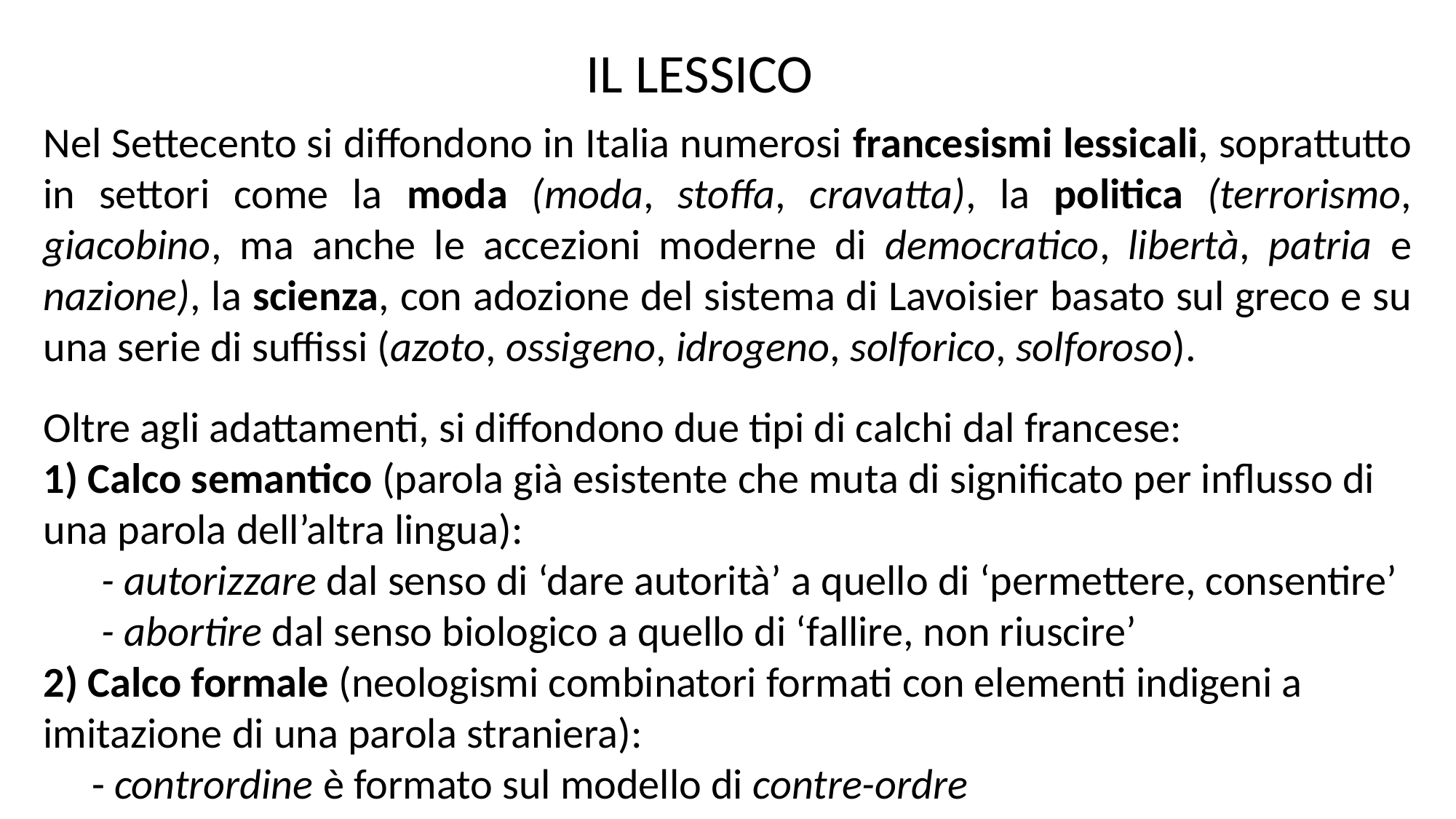

IL LESSICO
Nel Settecento si diffondono in Italia numerosi francesismi lessicali, soprattutto in settori come la moda (moda, stoffa, cravatta), la politica (terrorismo, giacobino, ma anche le accezioni moderne di democratico, libertà, patria e nazione), la scienza, con adozione del sistema di Lavoisier basato sul greco e su una serie di suffissi (azoto, ossigeno, idrogeno, solforico, solforoso).
Oltre agli adattamenti, si diffondono due tipi di calchi dal francese:
1) Calco semantico (parola già esistente che muta di significato per influsso di una parola dell’altra lingua):
      - autorizzare dal senso di ‘dare autorità’ a quello di ‘permettere, consentire’
      - abortire dal senso biologico a quello di ‘fallire, non riuscire’
2) Calco formale (neologismi combinatori formati con elementi indigeni a imitazione di una parola straniera):
     - contrordine è formato sul modello di contre-ordre